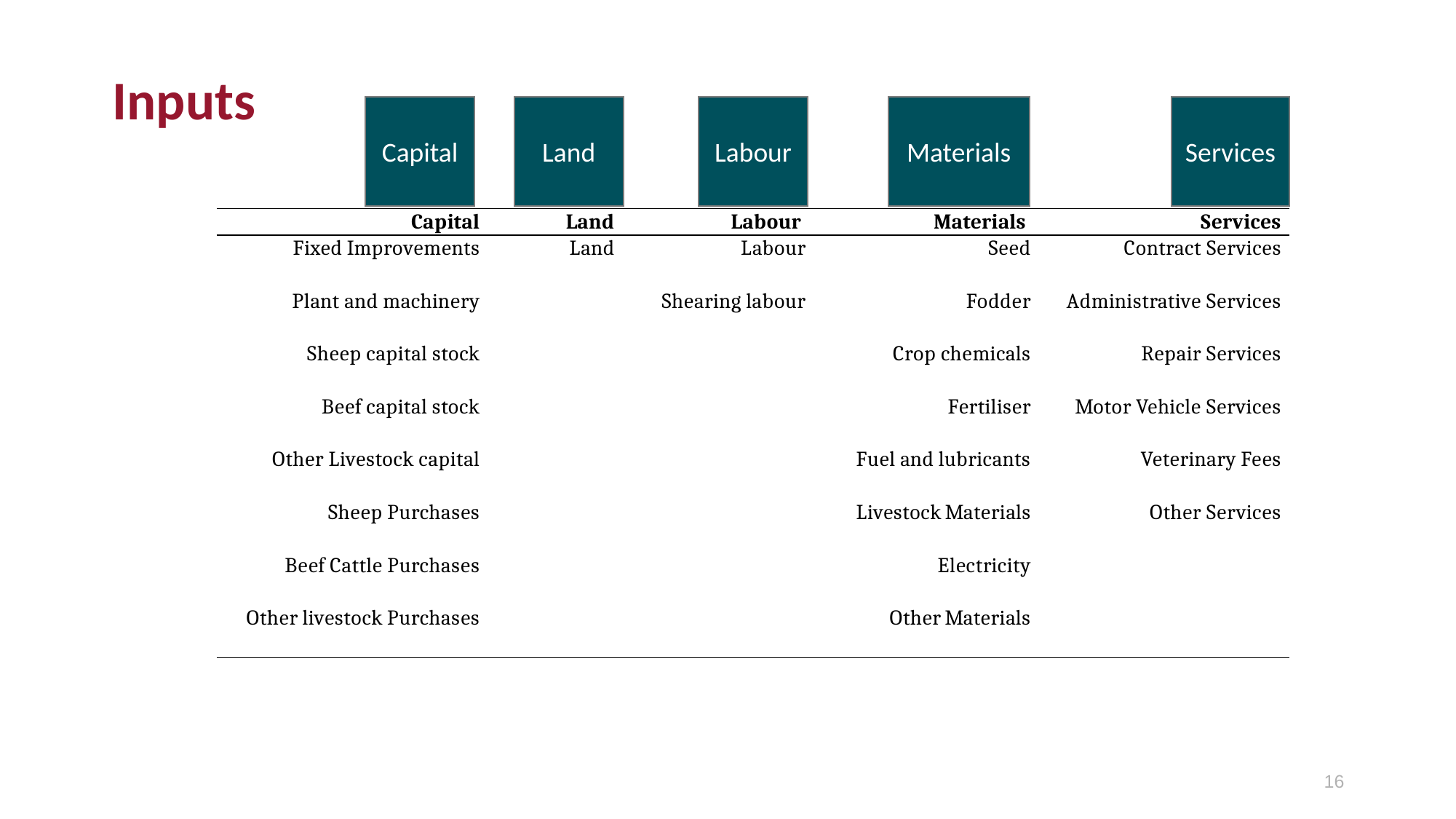

Inputs
Capital
Materials
Land
Labour
Services
| Capital | Land | Labour | Materials | Services |
| --- | --- | --- | --- | --- |
| Fixed Improvements | Land | Labour | Seed | Contract Services |
| Plant and machinery |  | Shearing labour | Fodder | Administrative Services |
| Sheep capital stock |  |  | Crop chemicals | Repair Services |
| Beef capital stock |  |  | Fertiliser | Motor Vehicle Services |
| Other Livestock capital |  |  | Fuel and lubricants | Veterinary Fees |
| Sheep Purchases |  |  | Livestock Materials | Other Services |
| Beef Cattle Purchases |  |  | Electricity |  |
| Other livestock Purchases |  |  | Other Materials |  |
16